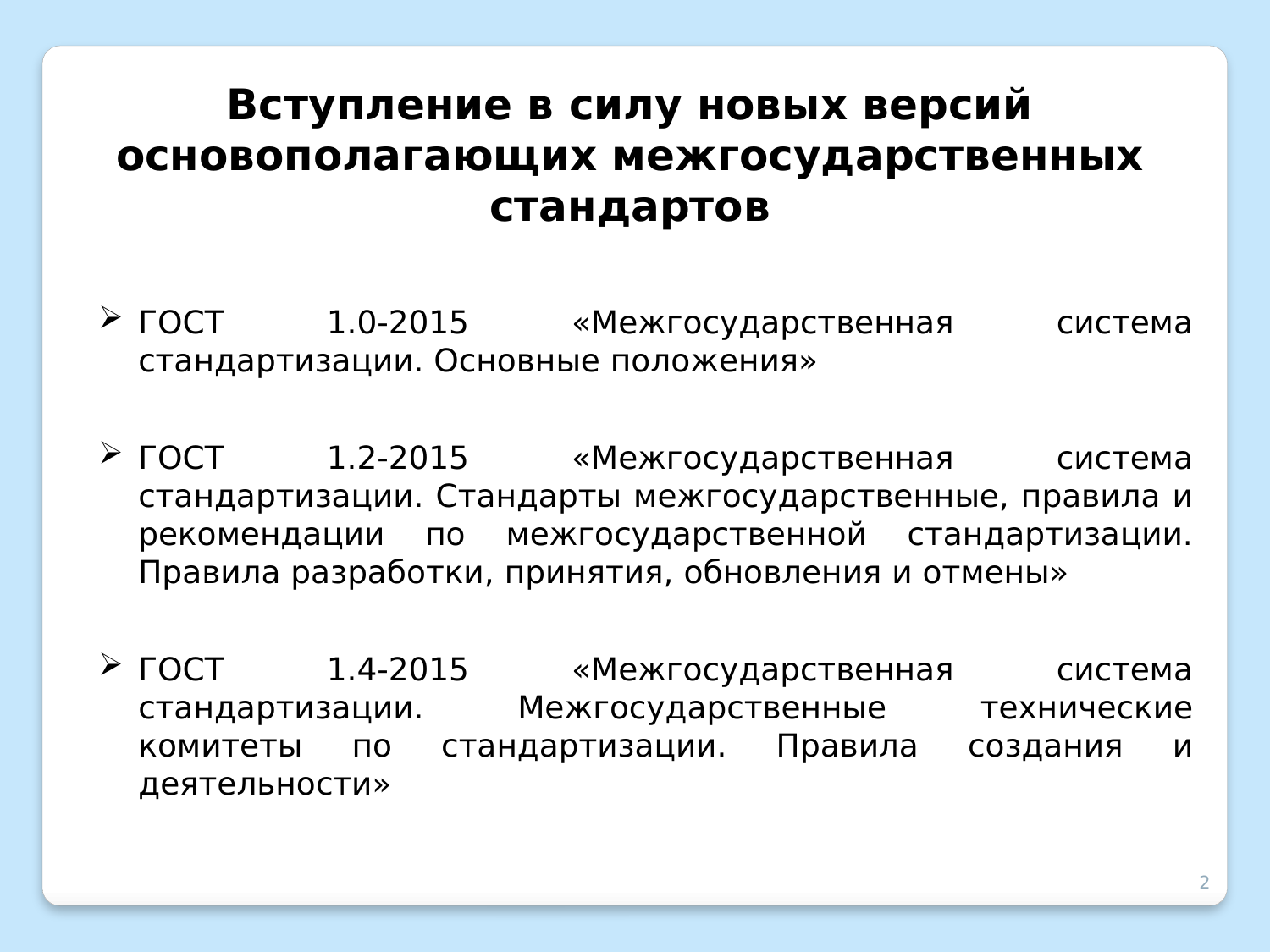

Вступление в силу новых версий основополагающих межгосударственных стандартов
ГОСТ 1.0-2015 «Межгосударственная система стандартизации. Основные положения»

ГОСТ 1.2-2015 «Межгосударственная система стандартизации. Стандарты межгосударственные, правила и рекомендации по межгосударственной стандартизации. Правила разработки, принятия, обновления и отмены»

ГОСТ 1.4-2015 «Межгосударственная система стандартизации. Межгосударственные технические комитеты по стандартизации. Правила создания и деятельности»
2